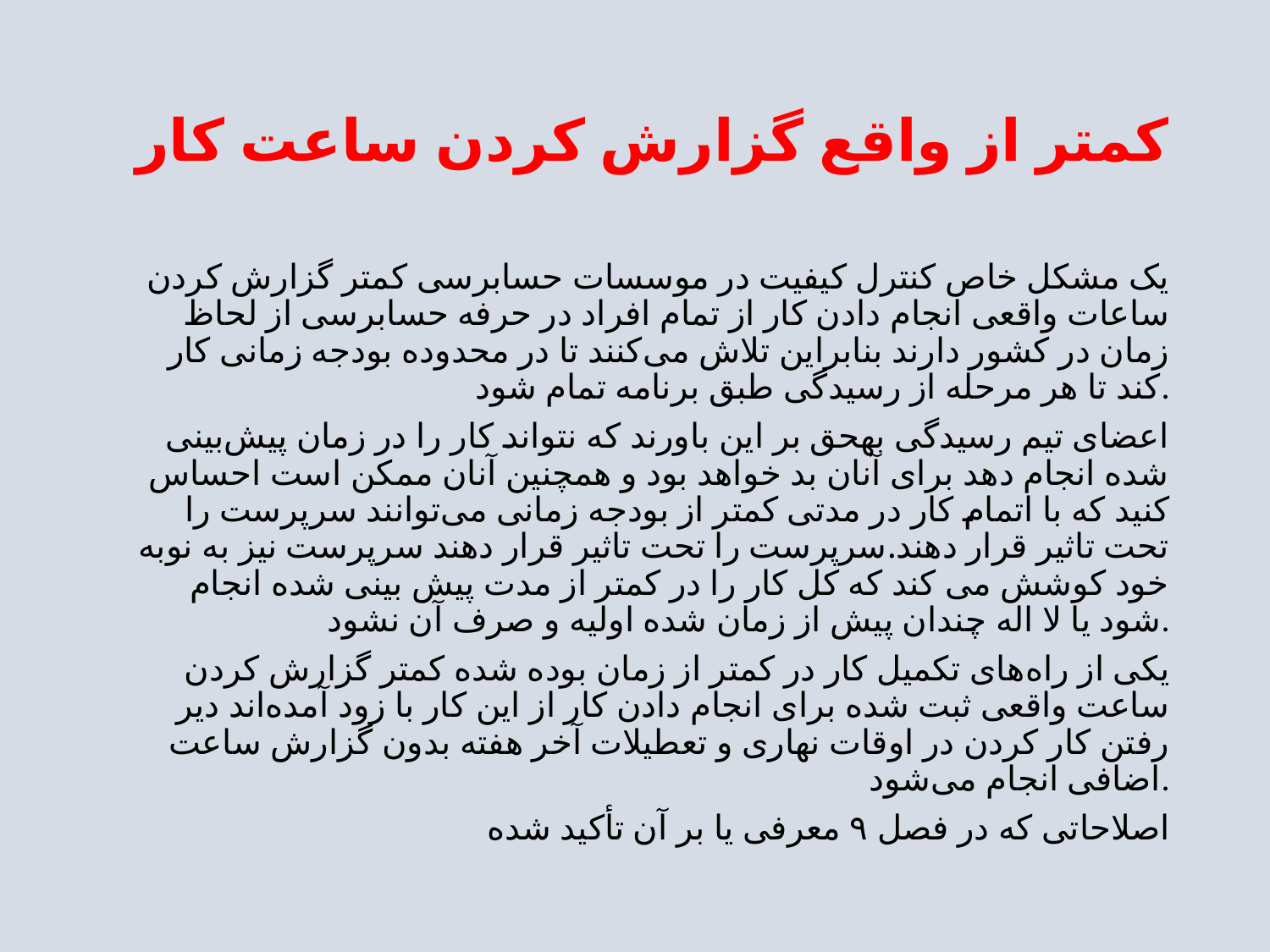

# کمتر از واقع گزارش کردن ساعت کار
یک مشکل خاص کنترل کیفیت در موسسات حسابرسی کمتر گزارش کردن ساعات واقعی انجام دادن کار از تمام افراد در حرفه حسابرسی از لحاظ زمان در کشور دارند بنابراین تلاش می‌کنند تا در محدوده بودجه زمانی کار کند تا هر مرحله از رسیدگی طبق برنامه تمام شود.
اعضای تیم رسیدگی بهحق بر این باورند که نتواند کار را در زمان پیش‌بینی شده انجام دهد برای آنان بد خواهد بود و همچنین آنان ممکن است احساس کنید که با اتمام کار در مدتی کمتر از بودجه زمانی می‌توانند سرپرست را تحت تاثیر قرار دهند.سرپرست را تحت تاثیر قرار دهند سرپرست نیز به نوبه خود کوشش می کند که کل کار را در کمتر از مدت پیش بینی شده انجام شود یا لا اله چندان پیش از زمان شده اولیه و صرف آن نشود.
یکی از راه‌های تکمیل کار در کمتر از زمان بوده شده کمتر گزارش کردن ساعت واقعی ثبت شده برای انجام دادن کار از این کار با زود آمده‌اند دیر رفتن کار کردن در اوقات نهاری و تعطیلات آخر هفته بدون گزارش ساعت اضافی انجام می‌شود.
اصلاحاتی که در فصل ۹ معرفی یا بر آن تأکید شده